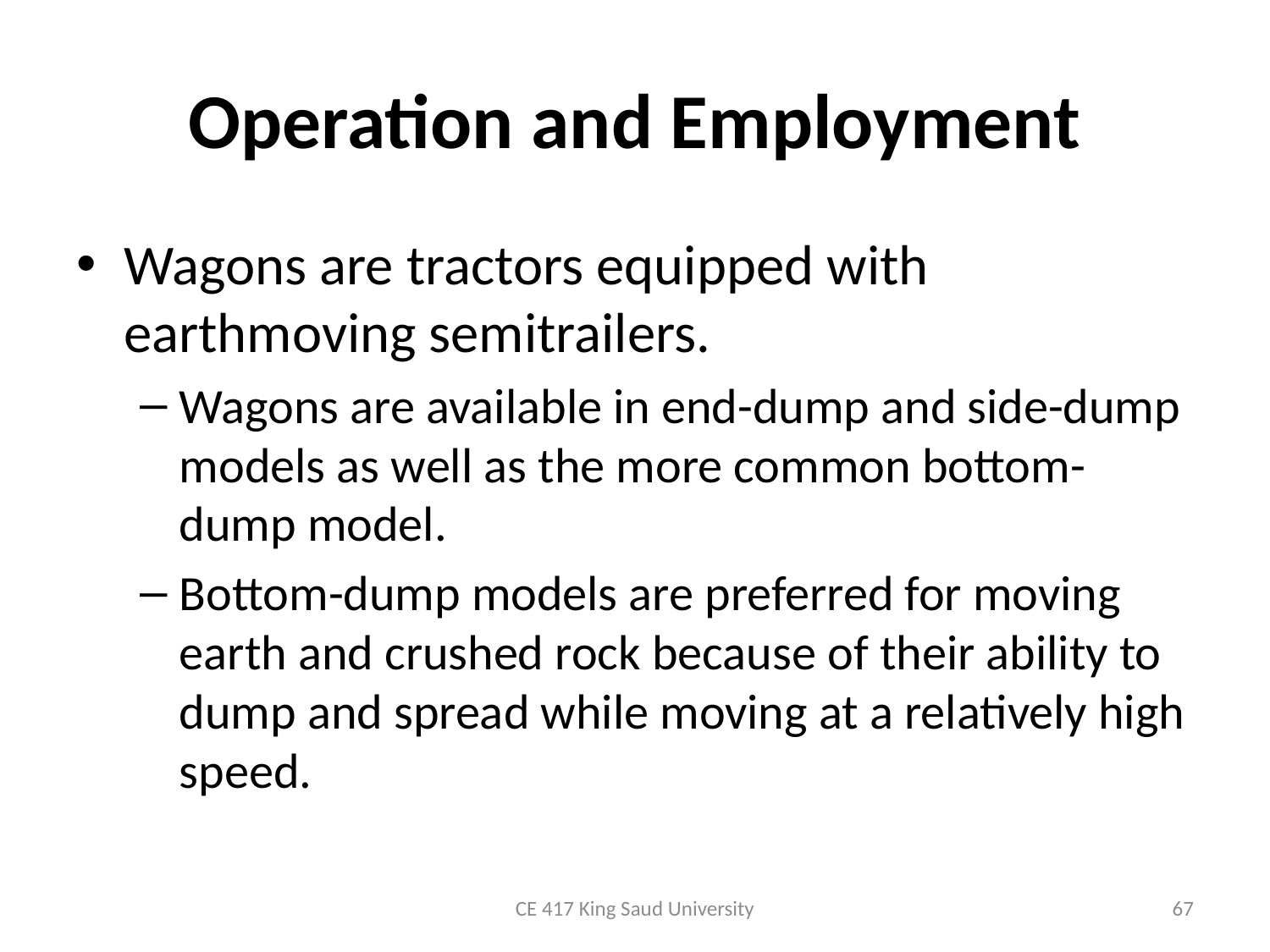

# Operation and Employment
Wagons are tractors equipped with earthmoving semitrailers.
Wagons are available in end-dump and side-dump models as well as the more common bottom-dump model.
Bottom-dump models are preferred for moving earth and crushed rock because of their ability to dump and spread while moving at a relatively high speed.
CE 417 King Saud University
67